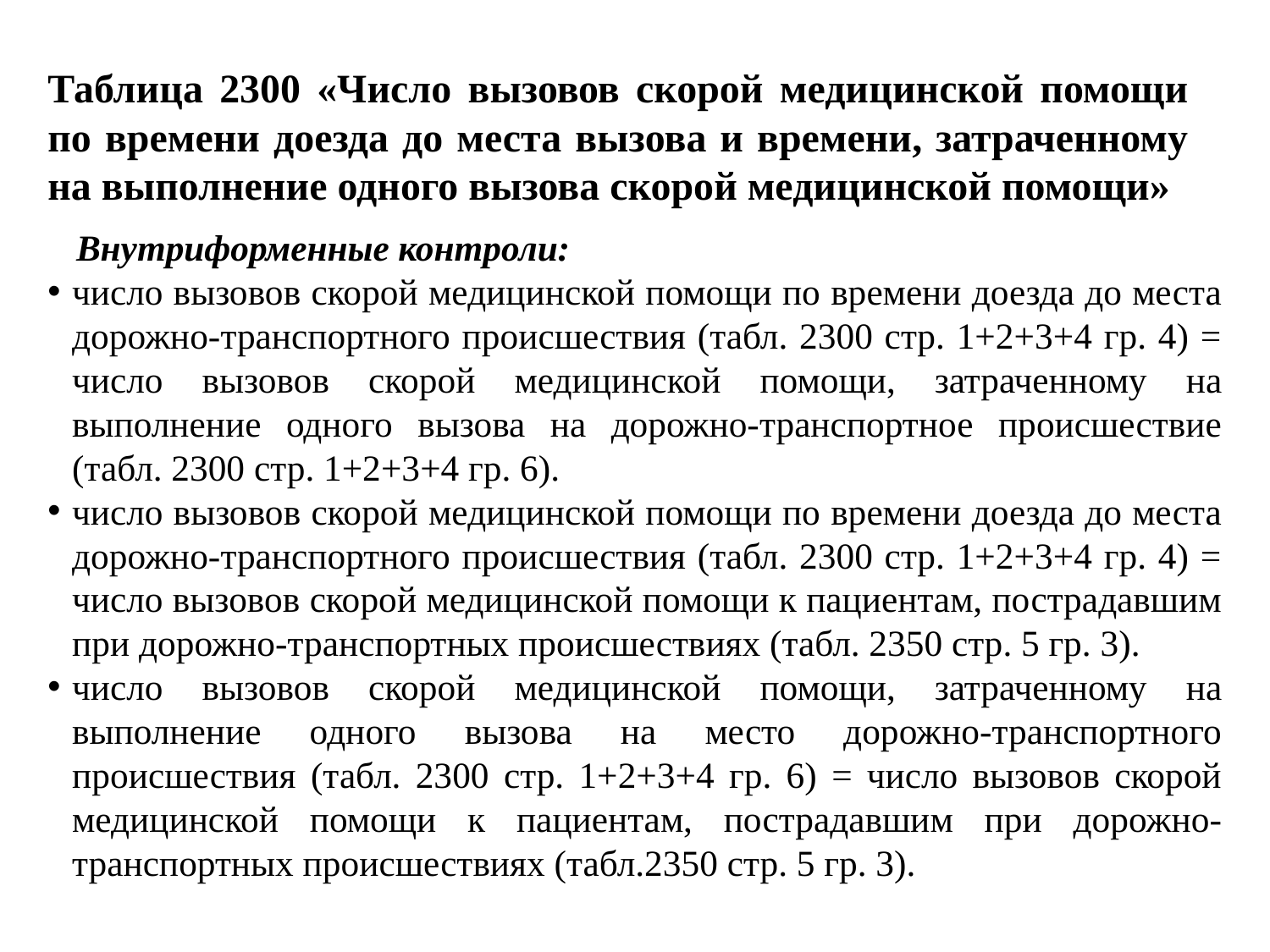

# Таблица 2300 «Число вызовов скорой медицинской помощи по времени доезда до места вызова и времени, затраченному на выполнение одного вызова скорой медицинской помощи»
   Внутриформенные контроли:
число вызовов скорой медицинской помощи по времени доезда до места дорожно-транспортного происшествия (табл. 2300 стр. 1+2+3+4 гр. 4) = число вызовов скорой медицинской помощи, затраченному на выполнение одного вызова на дорожно-транспортное происшествие (табл. 2300 стр. 1+2+3+4 гр. 6).
число вызовов скорой медицинской помощи по времени доезда до места дорожно-транспортного происшествия (табл. 2300 стр. 1+2+3+4 гр. 4) = число вызовов скорой медицинской помощи к пациентам, пострадавшим при дорожно-транспортных происшествиях (табл. 2350 стр. 5 гр. 3).
число вызовов скорой медицинской помощи, затраченному на выполнение одного вызова на место дорожно-транспортного происшествия (табл. 2300 стр. 1+2+3+4 гр. 6) = число вызовов скорой медицинской помощи к пациентам, пострадавшим при дорожно-транспортных происшествиях (табл.2350 стр. 5 гр. 3).